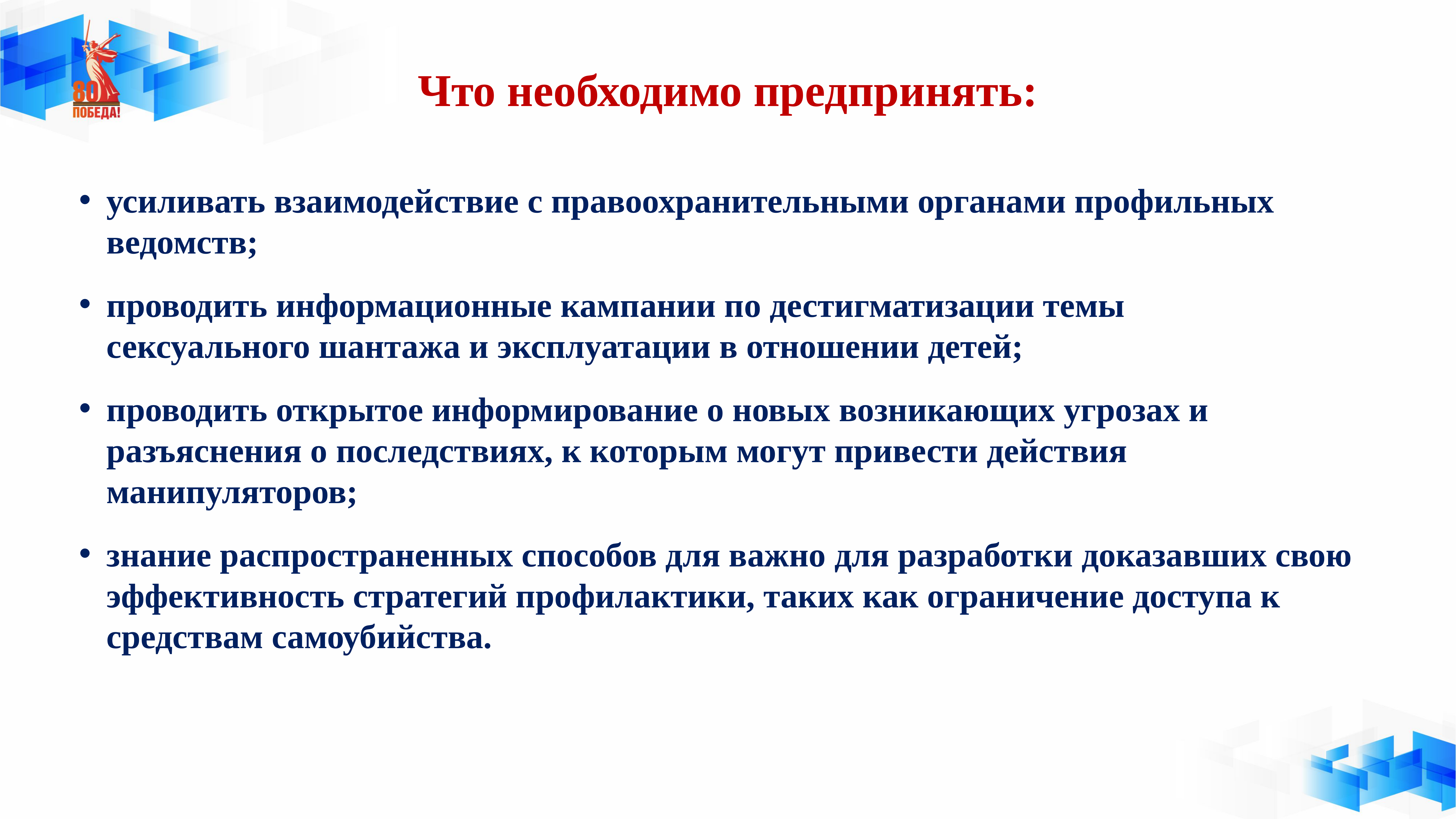

# Что необходимо предпринять:
усиливать взаимодействие с правоохранительными органами профильных ведомств;
проводить информационные кампании по дестигматизации темы сексуального шантажа и эксплуатации в отношении детей;
проводить открытое информирование о новых возникающих угрозах и разъяснения о последствиях, к которым могут привести действия манипуляторов;
знание распространенных способов для важно для разработки доказавших свою эффективность стратегий профилактики, таких как ограничение доступа к средствам самоубийства.